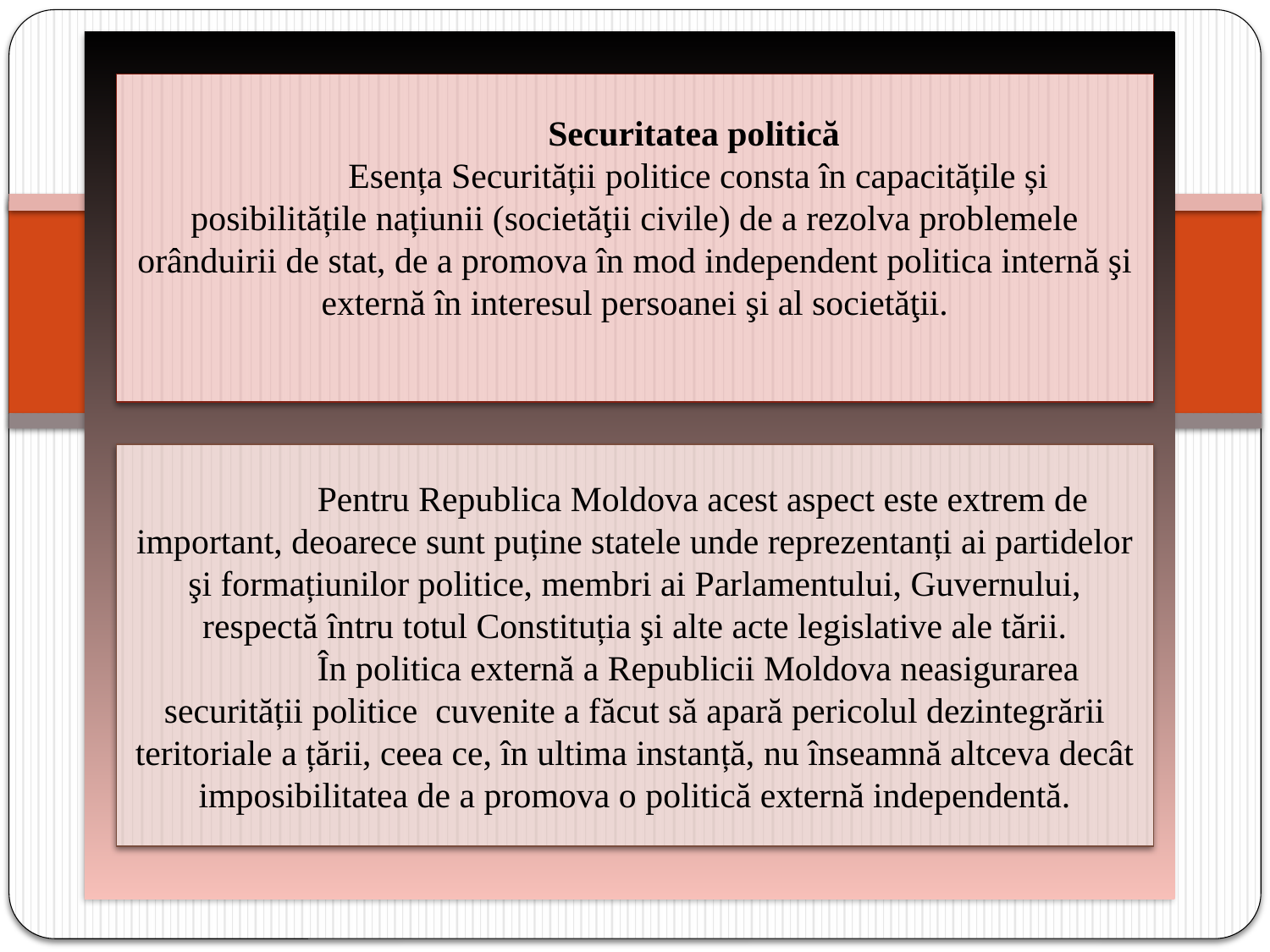

Securitatea politică
	Esența Securității politice consta în capacitățile și posibilitățile națiunii (societăţii civile) de a rezolva problemele orânduirii de stat, de a promova în mod independent politica internă şi externă în interesul persoanei şi al societăţii.

	 Pentru Republica Moldova acest aspect este extrem de important, deoarece sunt puține statele unde reprezentanți ai partidelor şi formațiunilor politice, membri ai Parlamentului, Guvernului, respectă întru totul Constituția şi alte acte legislative ale tării.
 	În politica externă a Republicii Moldova neasigurarea securității politice  cuvenite a făcut să apară pericolul dezintegrării teritoriale a țării, ceea ce, în ultima instanță, nu înseamnă altceva decât imposibilitatea de a promova o politică externă independentă.